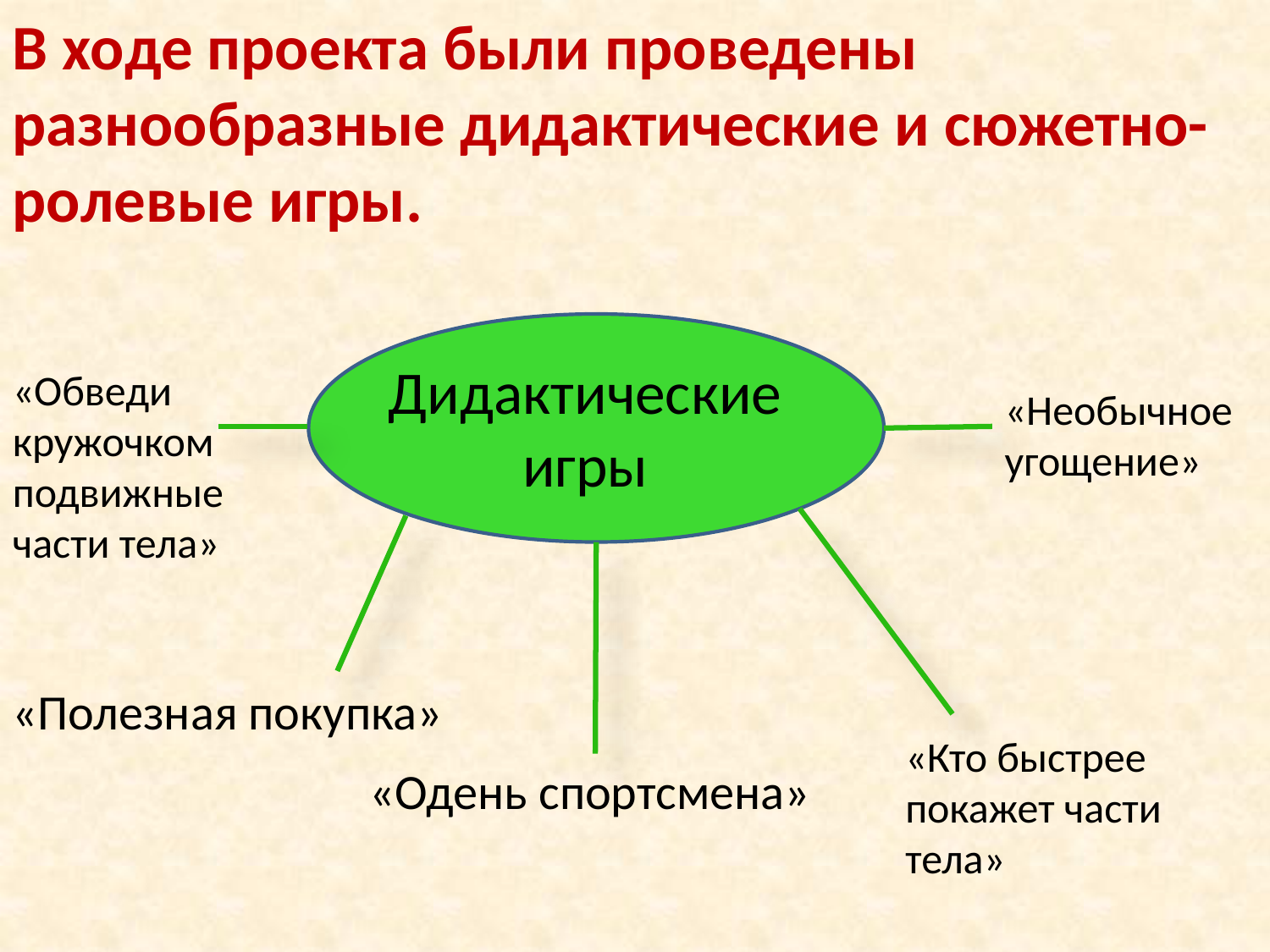

В ходе проекта были проведены разнообразные дидактические и сюжетно-ролевые игры.

# Дидактические игры
«Обведи кружочком подвижные части тела»
«Необычное угощение»
«Полезная покупка»
«Кто быстрее покажет части тела»
«Одень спортсмена»